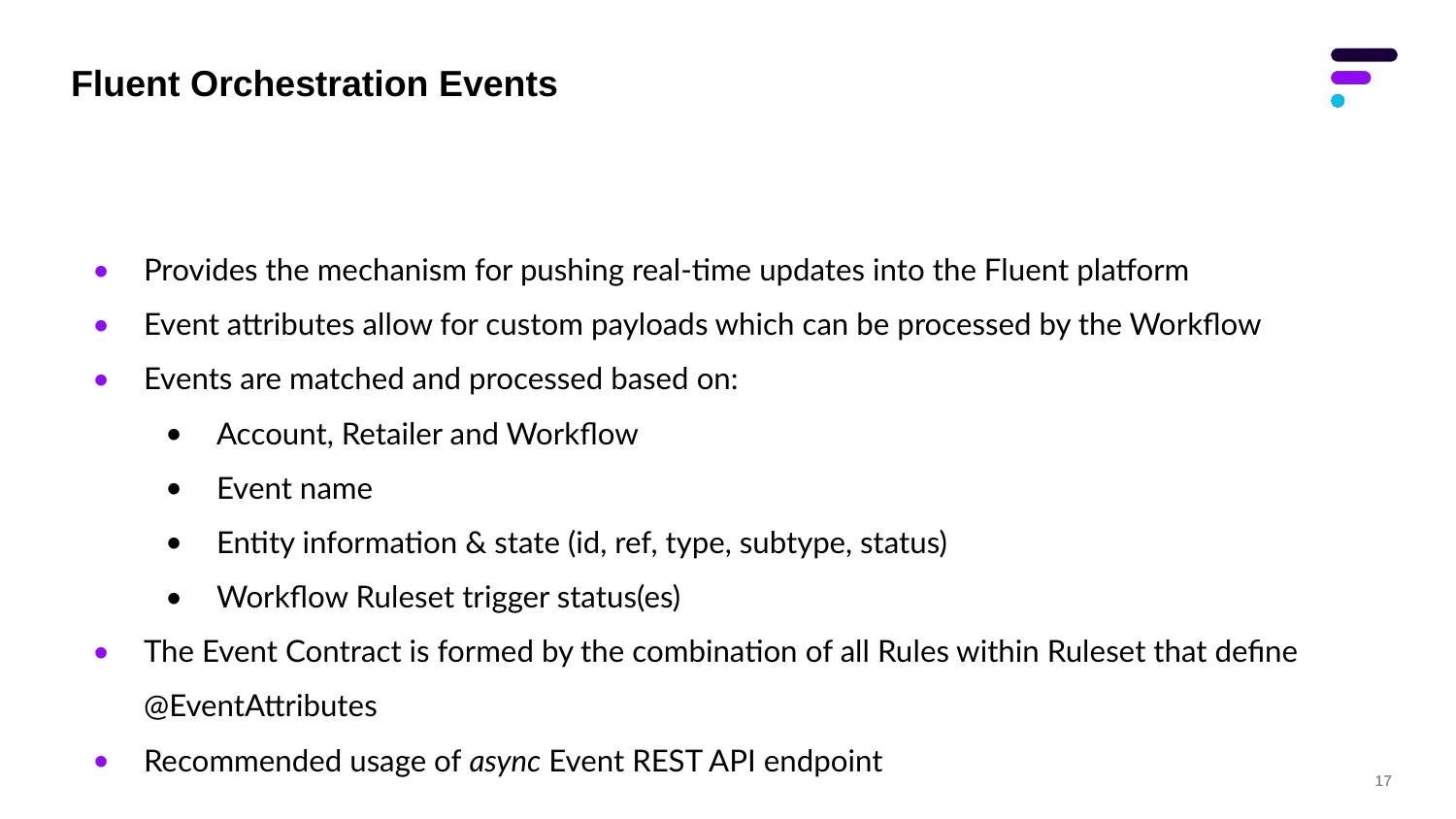

# Fluent Orchestration Events
Provides the mechanism for pushing real-time updates into the Fluent platform
Event attributes allow for custom payloads which can be processed by the Workflow
Events are matched and processed based on:
Account, Retailer and Workflow
Event name
Entity information & state (id, ref, type, subtype, status)
Workflow Ruleset trigger status(es)
The Event Contract is formed by the combination of all Rules within Ruleset that define @EventAttributes
Recommended usage of async Event REST API endpoint